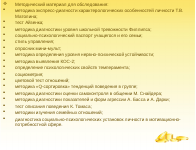

Методический материал для обследования:
методика экспресс-диагности характерологических особенностей личности Т.В. Матолина;
тест Айзенка;
методика диагностики уровня школьной тревожности Филлипса;
социально-психологический паспорт учащегося и его семьи;
стиль управления;
опросник мини-мульт;
методика определения уровня нервно-психической устойчивости;
методика выявления КОС-2;
определение психологических свойств темперамента;
социометрия;
цветовой тест отношений;
методика «Q-сортировка» тенденций поведения в группе;
методика диагностики оценки самоконтроля в общении М. Снайдера;
методика диагностики показателей и форм агрессии А. Басса и А. Дарки;
тест описания поведения К. Томаса;
методики изучения семейных отношений;
диагностика социально-психологических установок личности в мотивационно-потребностной сфере.